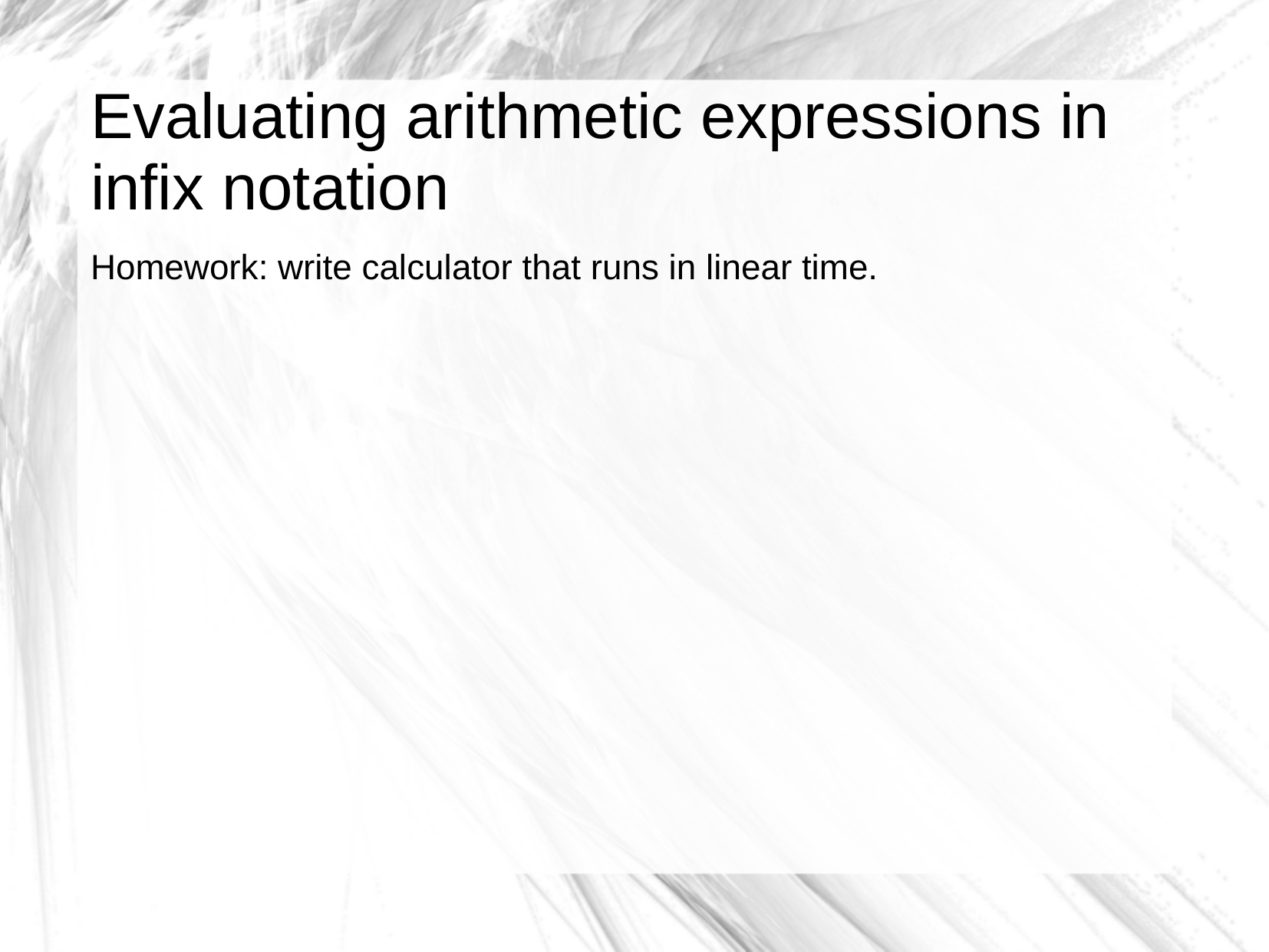

# Evaluating arithmetic expressions in infix notation
Homework: write calculator that runs in linear time.